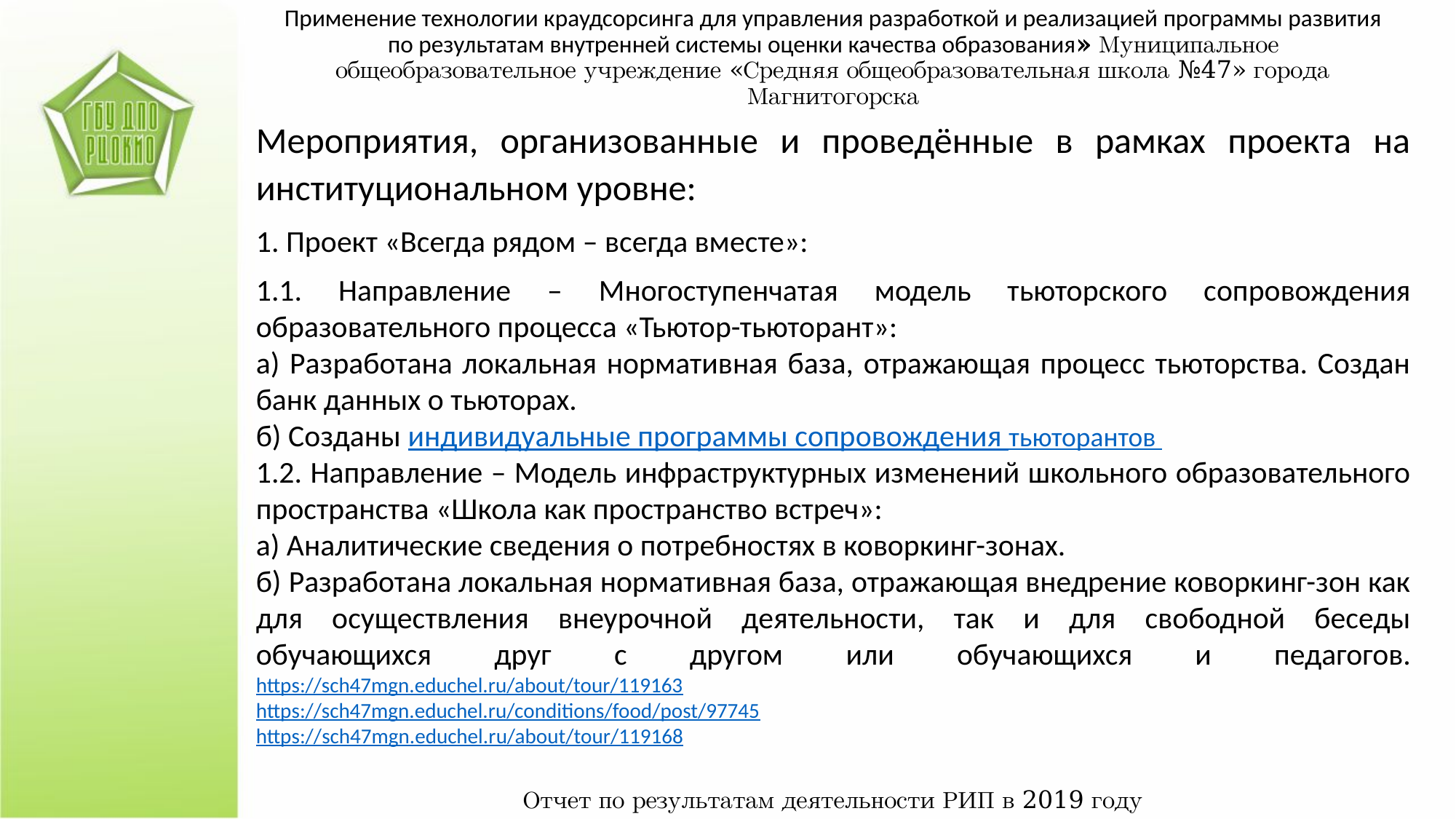

Применение технологии краудсорсинга для управления разработкой и реализацией программы развития по результатам внутренней системы оценки качества образования» Муниципальное общеобразовательное учреждение «Средняя общеобразовательная школа №47» города Магнитогорска
Мероприятия, организованные и проведённые в рамках проекта на институциональном уровне:
1. Проект «Всегда рядом – всегда вместе»:
1.1. Направление – Многоступенчатая модель тьюторского сопровождения образовательного процесса «Тьютор-тьюторант»:
а) Разработана локальная нормативная база, отражающая процесс тьюторства. Создан банк данных о тьюторах.
б) Созданы индивидуальные программы сопровождения тьюторантов
1.2. Направление – Модель инфраструктурных изменений школьного образовательного пространства «Школа как пространство встреч»:
а) Аналитические сведения о потребностях в коворкинг-зонах.
б) Разработана локальная нормативная база, отражающая внедрение коворкинг-зон как для осуществления внеурочной деятельности, так и для свободной беседы обучающихся друг с другом или обучающихся и педагогов. https://sch47mgn.educhel.ru/about/tour/119163
https://sch47mgn.educhel.ru/conditions/food/post/97745
https://sch47mgn.educhel.ru/about/tour/119168
Отчет по результатам деятельности РИП в 2019 году